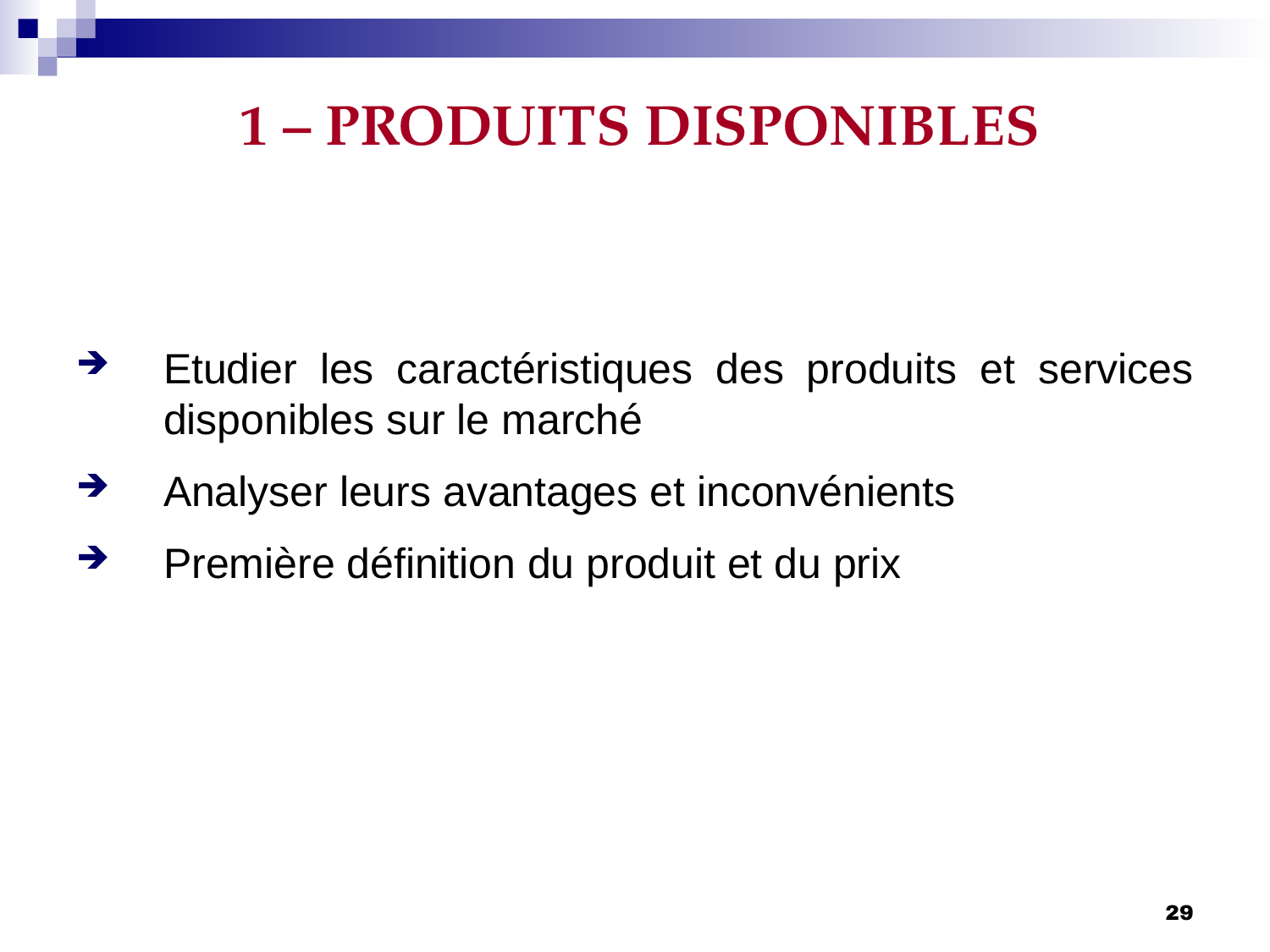

# 1 – PRODUITS DISPONIBLES
Etudier les caractéristiques des produits et services disponibles sur le marché
Analyser leurs avantages et inconvénients
Première définition du produit et du prix
29